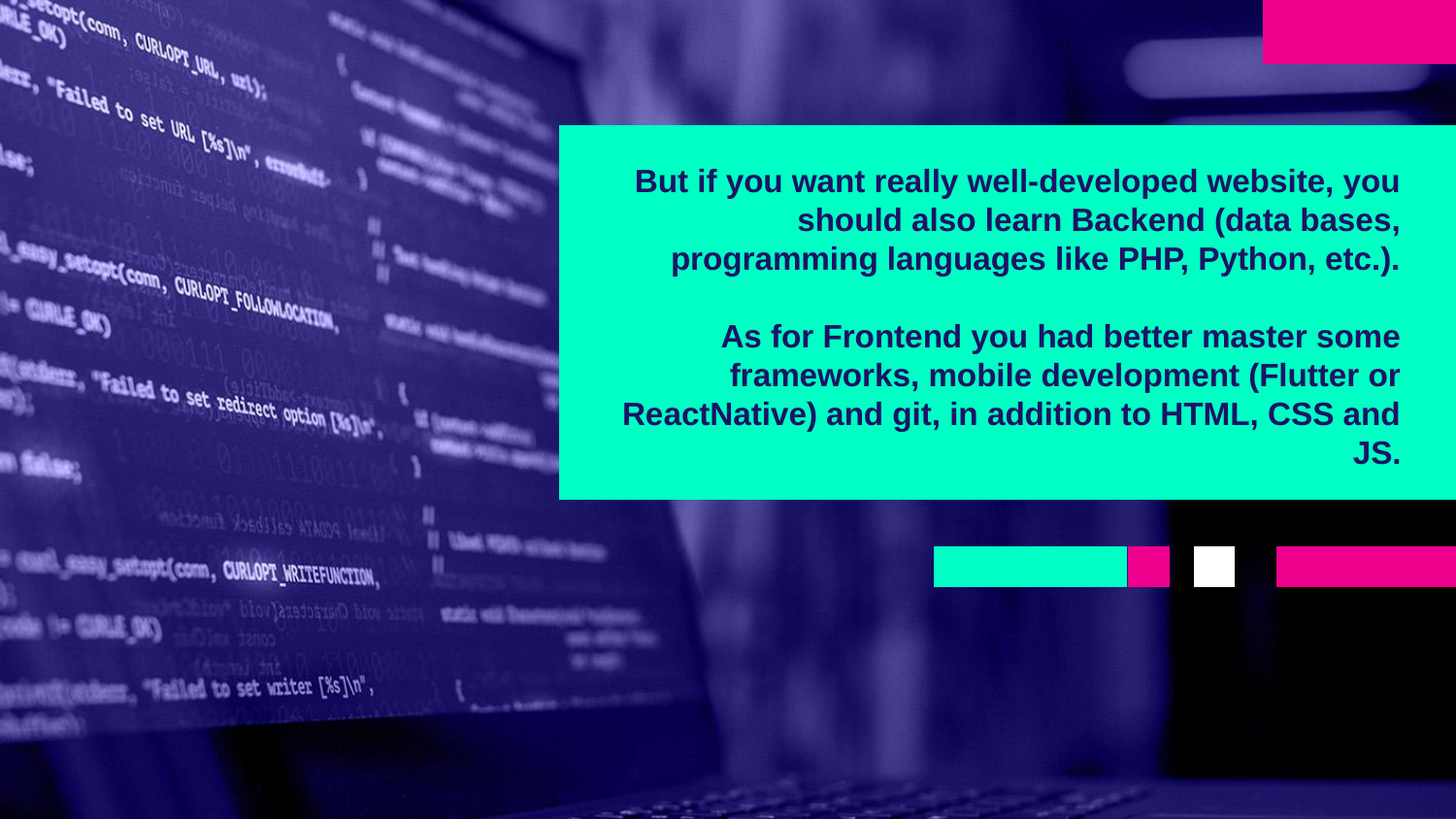

# But if you want really well-developed website, you should also learn Backend (data bases, programming languages like PHP, Python, etc.). As for Frontend you had better master some frameworks, mobile development (Flutter or ReactNative) and git, in addition to HTML, CSS and JS.